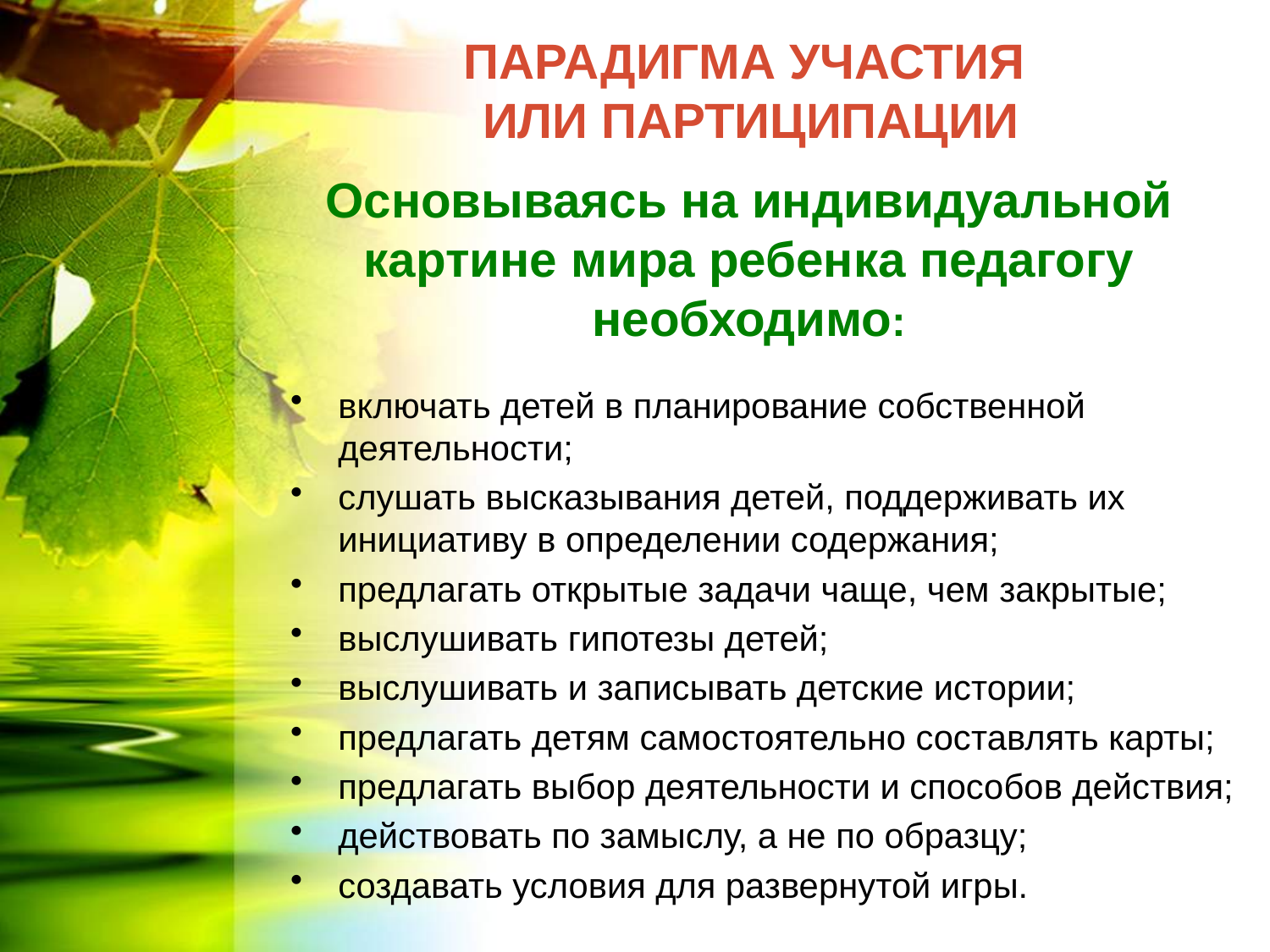

# Парадигма участия или партиципации
Основываясь на индивидуальной картине мира ребенка педагогу необходимо:
включать детей в планирование собственной деятельности;
слушать высказывания детей, поддерживать их инициативу в определении содержания;
предлагать открытые задачи чаще, чем закрытые;
выслушивать гипотезы детей;
выслушивать и записывать детские истории;
предлагать детям самостоятельно составлять карты;
предлагать выбор деятельности и способов действия;
действовать по замыслу, а не по образцу;
создавать условия для развернутой игры.